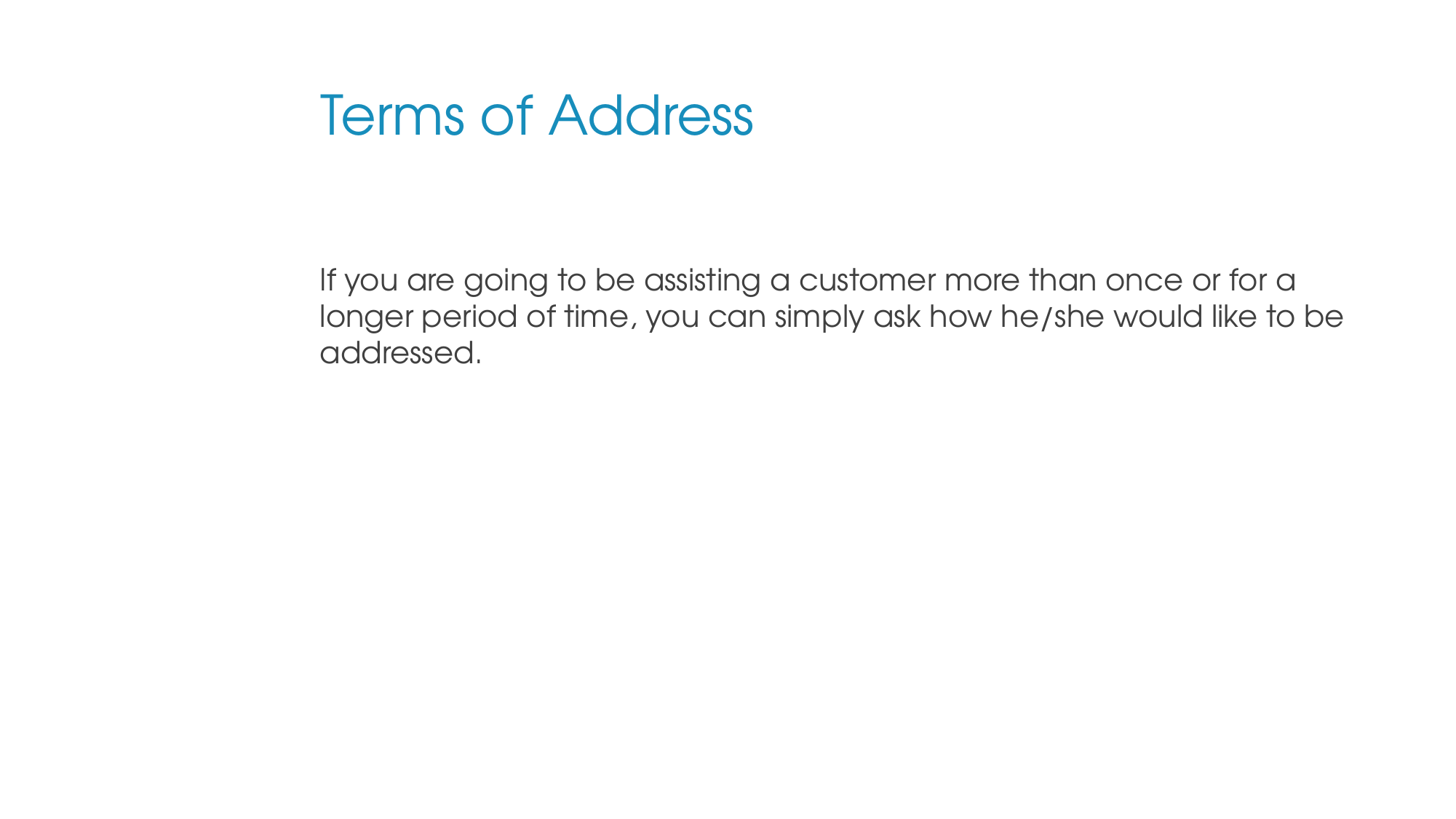

# Terms of Address
If you are going to be assisting a customer more than once or for a longer period of time, you can simply ask how he/she would like to be addressed.